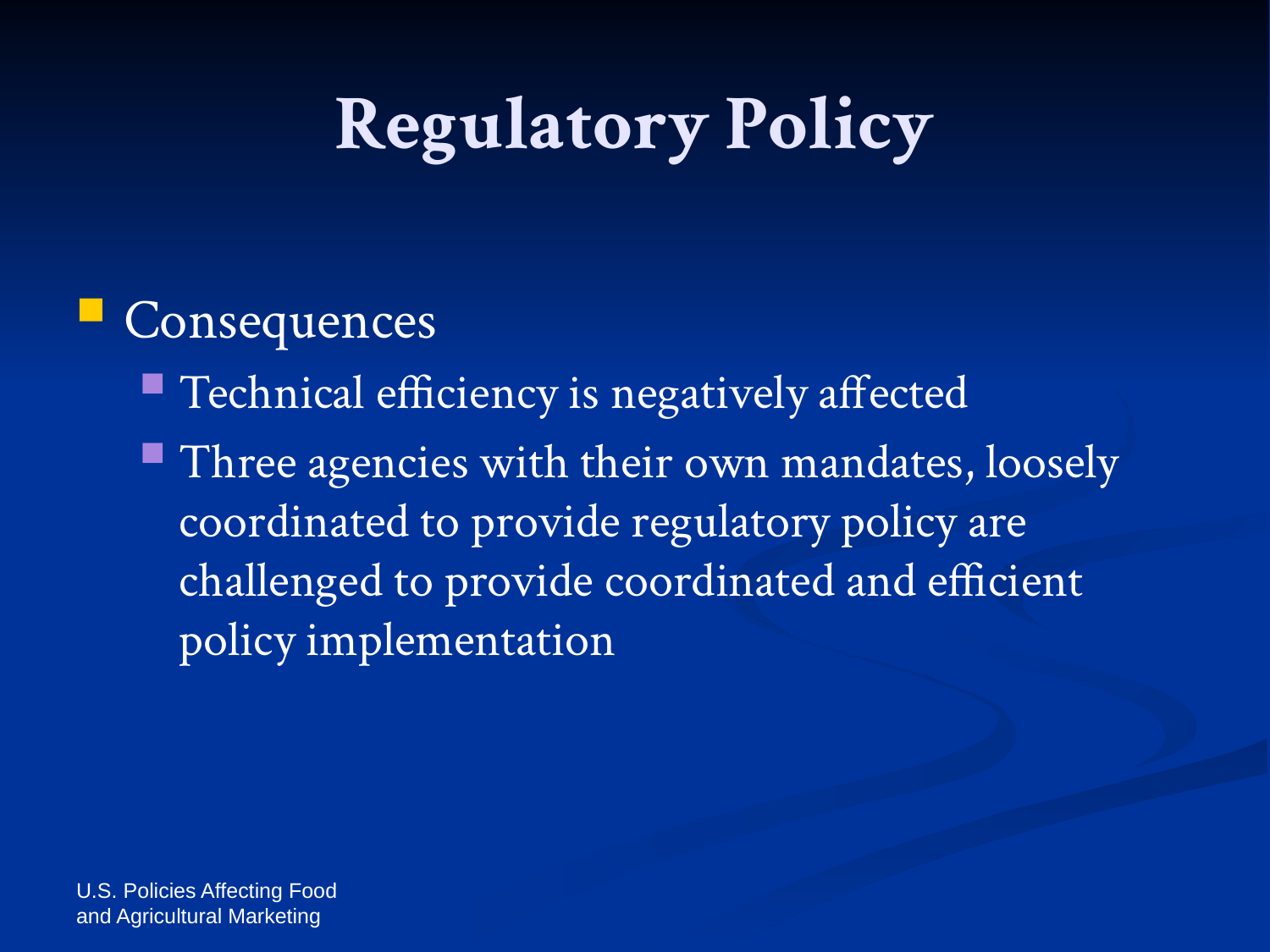

# Regulatory Policy
Consequences
Technical efficiency is negatively affected
Three agencies with their own mandates, loosely coordinated to provide regulatory policy are challenged to provide coordinated and efficient policy implementation
U.S. Policies Affecting Food and Agricultural Marketing